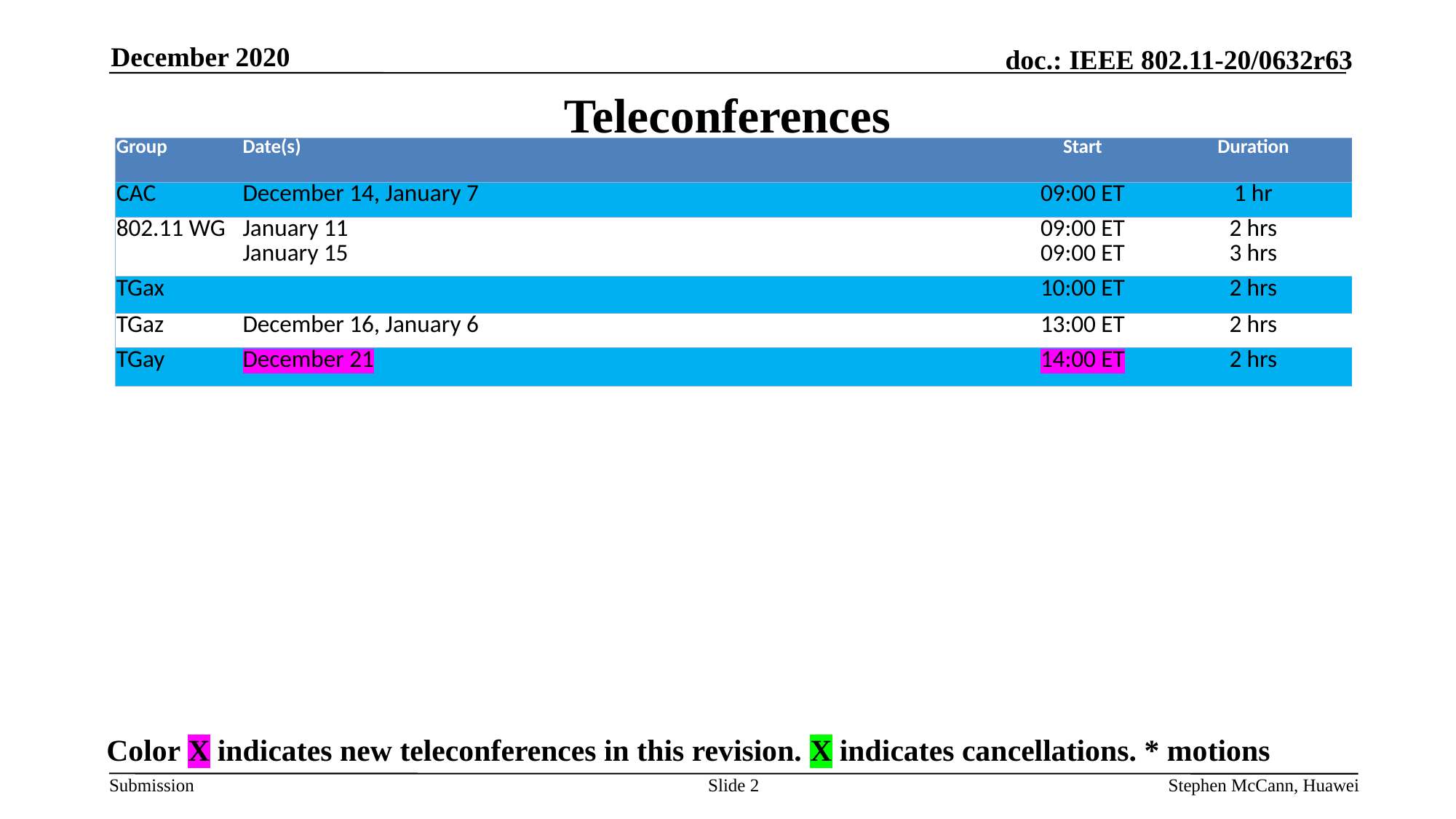

December 2020
# Teleconferences
| Group | Date(s) | Start | Duration |
| --- | --- | --- | --- |
| CAC | December 14, January 7 | 09:00 ET | 1 hr |
| 802.11 WG | January 11 January 15 | 09:00 ET 09:00 ET | 2 hrs 3 hrs |
| TGax |  | 10:00 ET | 2 hrs |
| TGaz | December 16, January 6 | 13:00 ET | 2 hrs |
| TGay | December 21 | 14:00 ET | 2 hrs |
Color X indicates new teleconferences in this revision. X indicates cancellations. * motions
Slide 2
Stephen McCann, Huawei